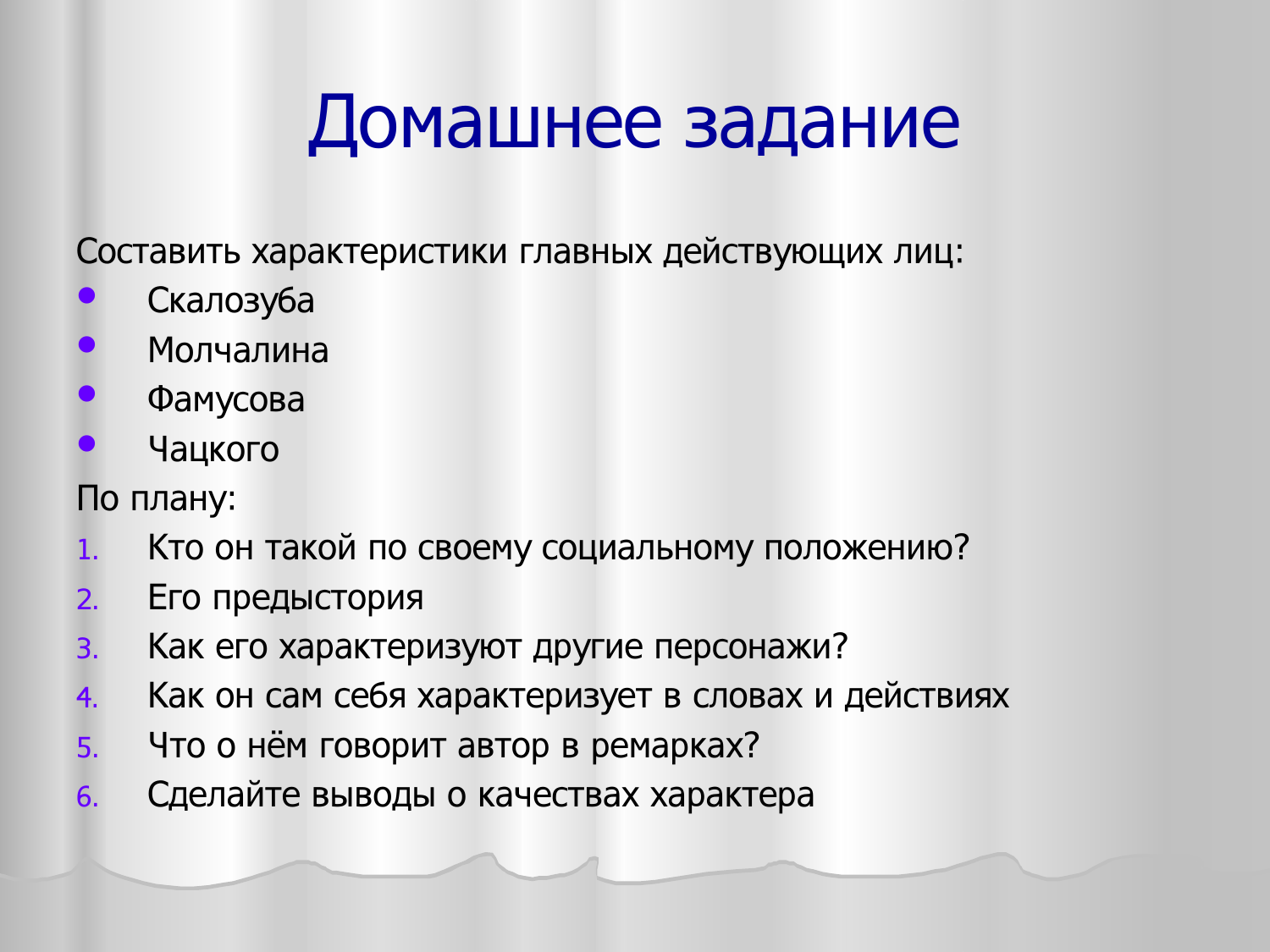

# Домашнее задание
Составить характеристики главных действующих лиц:
Скалозуба
Молчалина
Фамусова
Чацкого
По плану:
Кто он такой по своему социальному положению?
Его предыстория
Как его характеризуют другие персонажи?
Как он сам себя характеризует в словах и действиях
Что о нём говорит автор в ремарках?
Сделайте выводы о качествах характера